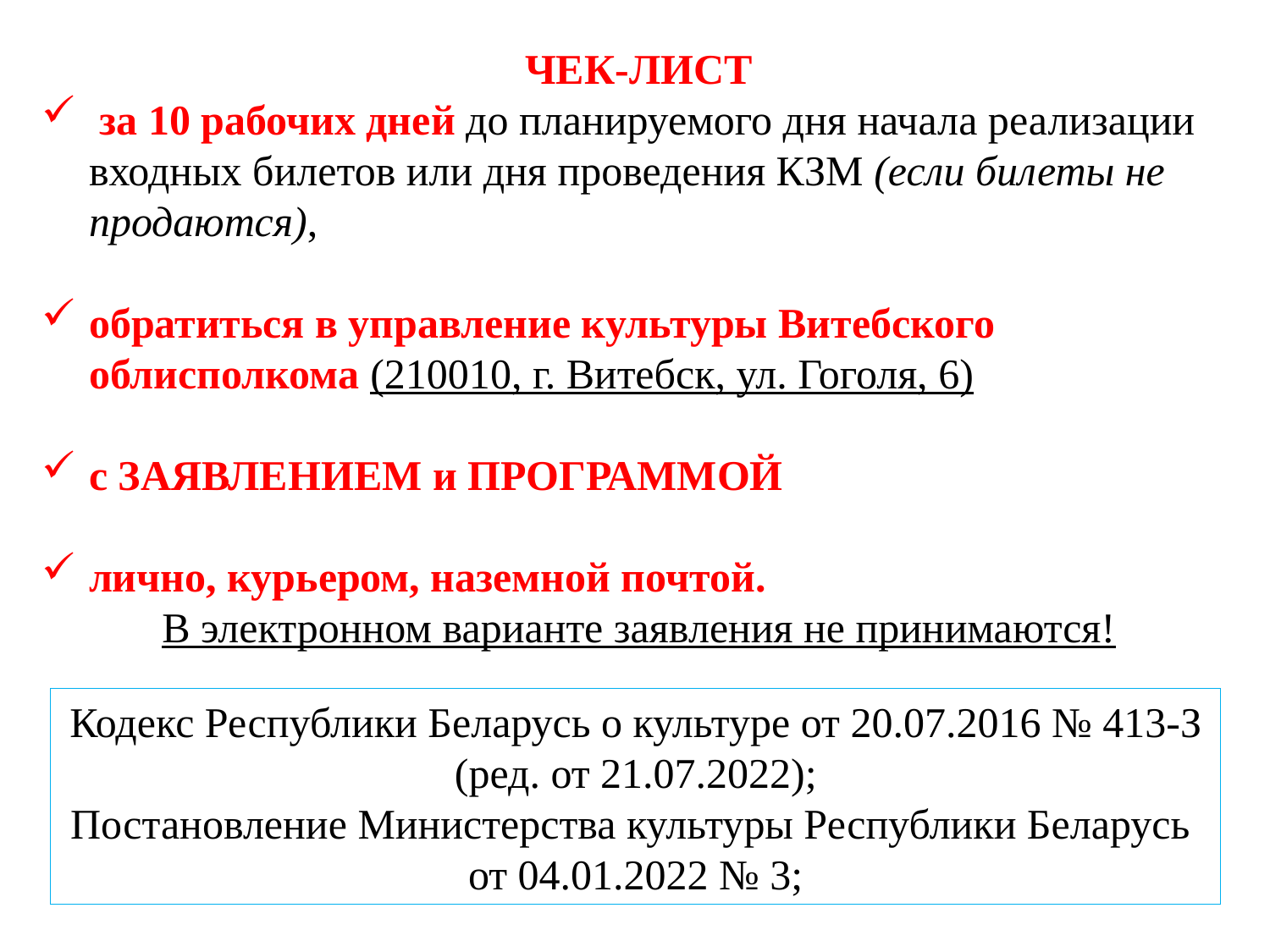

ЧЕК-ЛИСТ
 за 10 рабочих дней до планируемого дня начала реализации входных билетов или дня проведения КЗМ (если билеты не продаются),

обратиться в управление культуры Витебского облисполкома (210010, г. Витебск, ул. Гоголя, 6)

с ЗАЯВЛЕНИЕМ и ПРОГРАММОЙ

лично, курьером, наземной почтой.
В электронном варианте заявления не принимаются!
Кодекс Республики Беларусь о культуре от 20.07.2016 № 413-З (ред. от 21.07.2022);
Постановление Министерства культуры Республики Беларусь  от 04.01.2022 № 3;